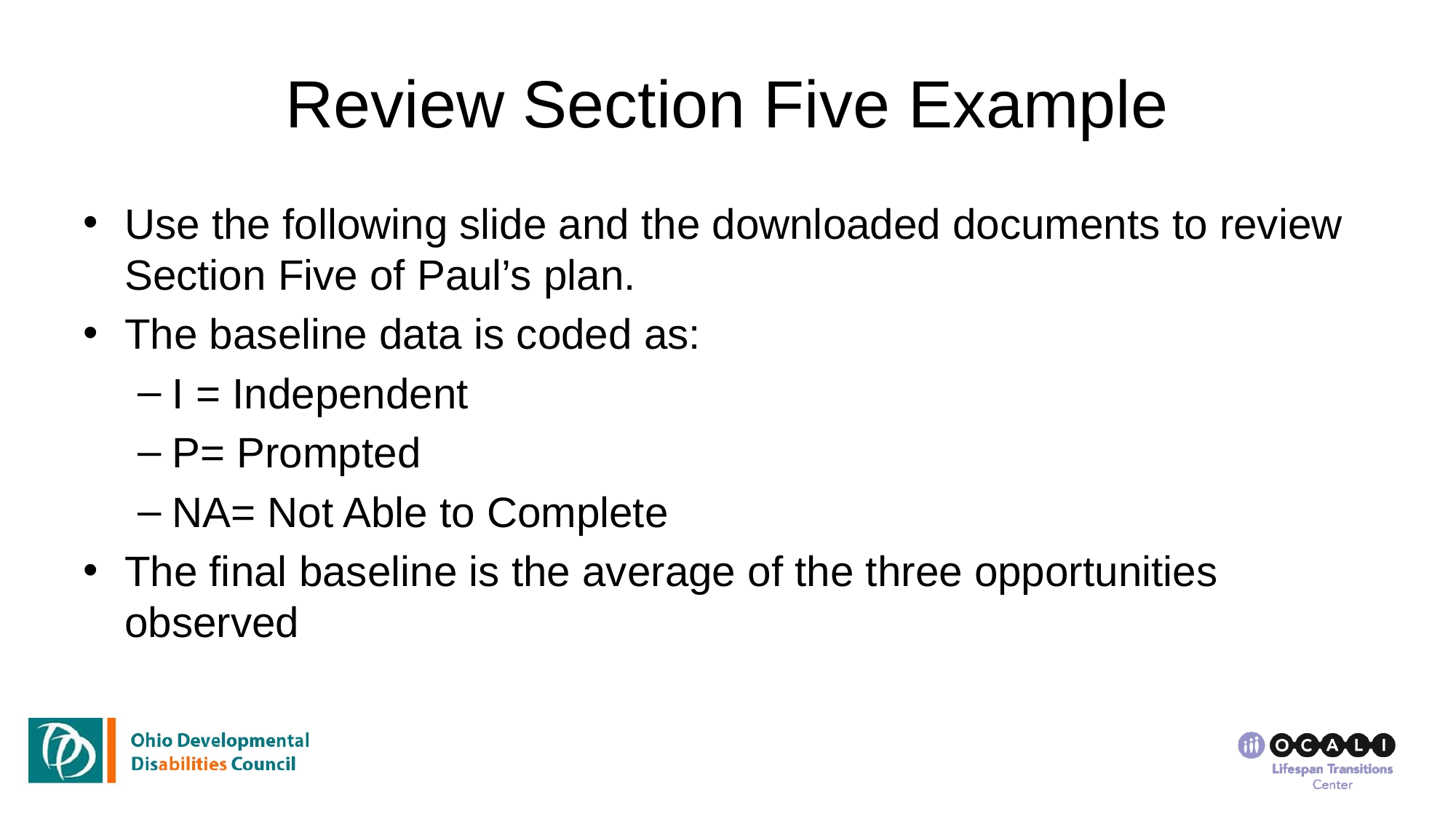

# Review Section Five Example
Use the following slide and the downloaded documents to review Section Five of Paul’s plan.
The baseline data is coded as:
I = Independent
P= Prompted
NA= Not Able to Complete
The final baseline is the average of the three opportunities observed